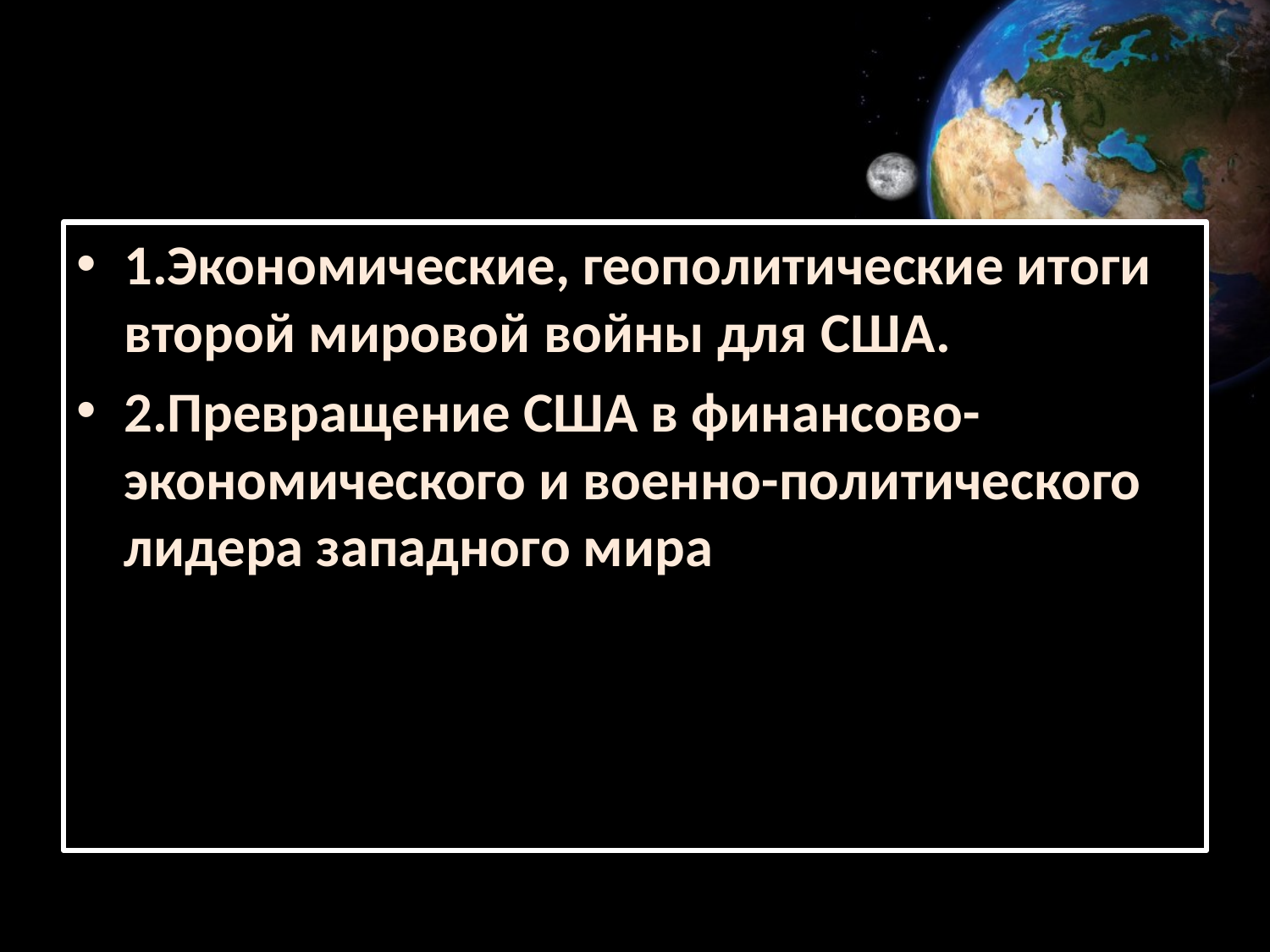

#
1.Экономические, геополитические итоги второй мировой войны для США.
2.Превращение США в финансово-экономического и военно-политического лидера западного мира